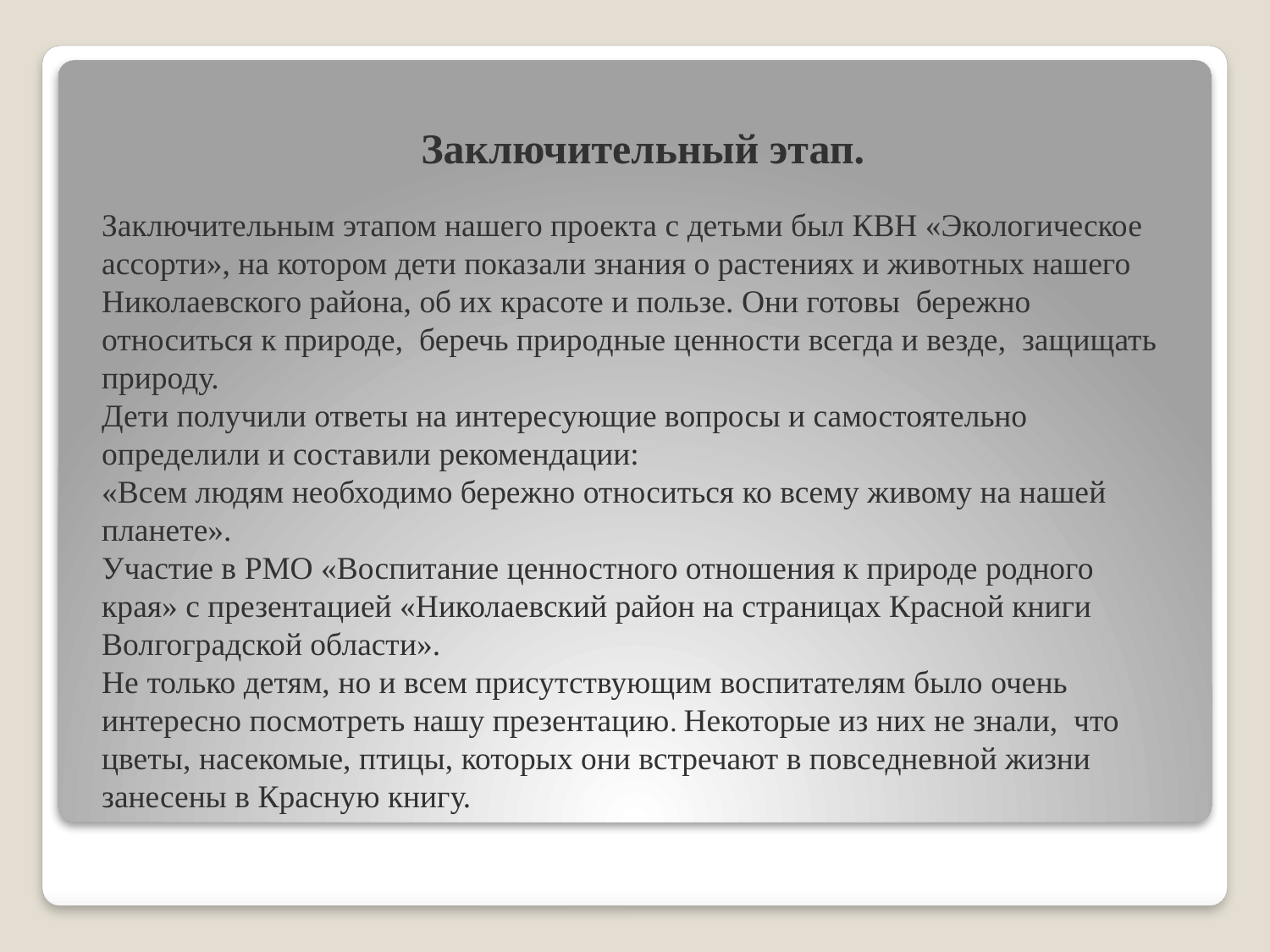

# Заключительный этап.
Заключительным этапом нашего проекта с детьми был КВН «Экологическое ассорти», на котором дети показали знания о растениях и животных нашего Николаевского района, об их красоте и пользе. Они готовы  бережно относиться к природе,  беречь природные ценности всегда и везде,  защищать природу.
Дети получили ответы на интересующие вопросы и самостоятельно определили и составили рекомендации:
«Всем людям необходимо бережно относиться ко всему живому на нашей планете».
Участие в РМО «Воспитание ценностного отношения к природе родного края» с презентацией «Николаевский район на страницах Красной книги Волгоградской области».
Не только детям, но и всем присутствующим воспитателям было очень  интересно посмотреть нашу презентацию. Некоторые из них не знали,  что  цветы, насекомые, птицы, которых они встречают в повседневной жизни занесены в Красную книгу.